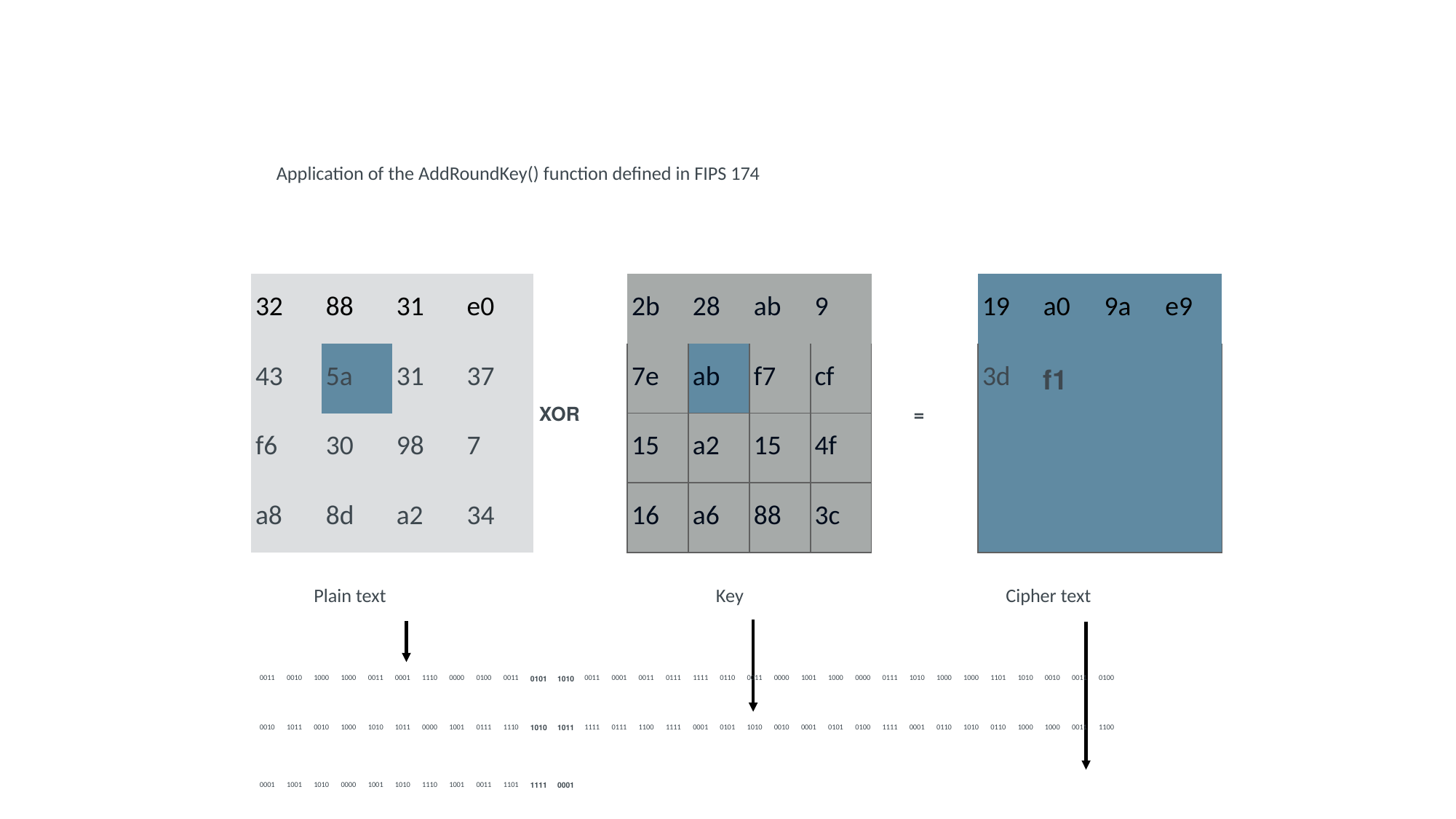

Application of the AddRoundKey() function defined in FIPS 174
| 32 | 88 | 31 | e0 |
| --- | --- | --- | --- |
| 43 | 5a | 31 | 37 |
| f6 | 30 | 98 | 7 |
| a8 | 8d | a2 | 34 |
| 2b | 28 | ab | 9 |
| --- | --- | --- | --- |
| 7e | ab | f7 | cf |
| 15 | a2 | 15 | 4f |
| 16 | a6 | 88 | 3c |
| 19 | a0 | 9a | e9 |
| --- | --- | --- | --- |
| 3d | f1 |  |  |
|  |  |  |  |
|  |  |  |  |
XOR
=
Plain text
Key
Cipher text

| 0011 | 0010 | 1000 | 1000 | 0011 | 0001 | 1110 | 0000 | 0100 | 0011 | 0101 | 1010 | 0011 | 0001 | 0011 | 0111 | 1111 | 0110 | 0011 | 0000 | 1001 | 1000 | 0000 | 0111 | 1010 | 1000 | 1000 | 1101 | 1010 | 0010 | 0011 | 0100 |
| --- | --- | --- | --- | --- | --- | --- | --- | --- | --- | --- | --- | --- | --- | --- | --- | --- | --- | --- | --- | --- | --- | --- | --- | --- | --- | --- | --- | --- | --- | --- | --- |
| 0010 | 1011 | 0010 | 1000 | 1010 | 1011 | 0000 | 1001 | 0111 | 1110 | 1010 | 1011 | 1111 | 0111 | 1100 | 1111 | 0001 | 0101 | 1010 | 0010 | 0001 | 0101 | 0100 | 1111 | 0001 | 0110 | 1010 | 0110 | 1000 | 1000 | 0011 | 1100 |
| --- | --- | --- | --- | --- | --- | --- | --- | --- | --- | --- | --- | --- | --- | --- | --- | --- | --- | --- | --- | --- | --- | --- | --- | --- | --- | --- | --- | --- | --- | --- | --- |
| 0001 | 1001 | 1010 | 0000 | 1001 | 1010 | 1110 | 1001 | 0011 | 1101 | 1111 | 0001 |  |  |  |  |  |  |  |  |  |  |  |  |  |  |  |  |  |  |  |  |
| --- | --- | --- | --- | --- | --- | --- | --- | --- | --- | --- | --- | --- | --- | --- | --- | --- | --- | --- | --- | --- | --- | --- | --- | --- | --- | --- | --- | --- | --- | --- | --- |